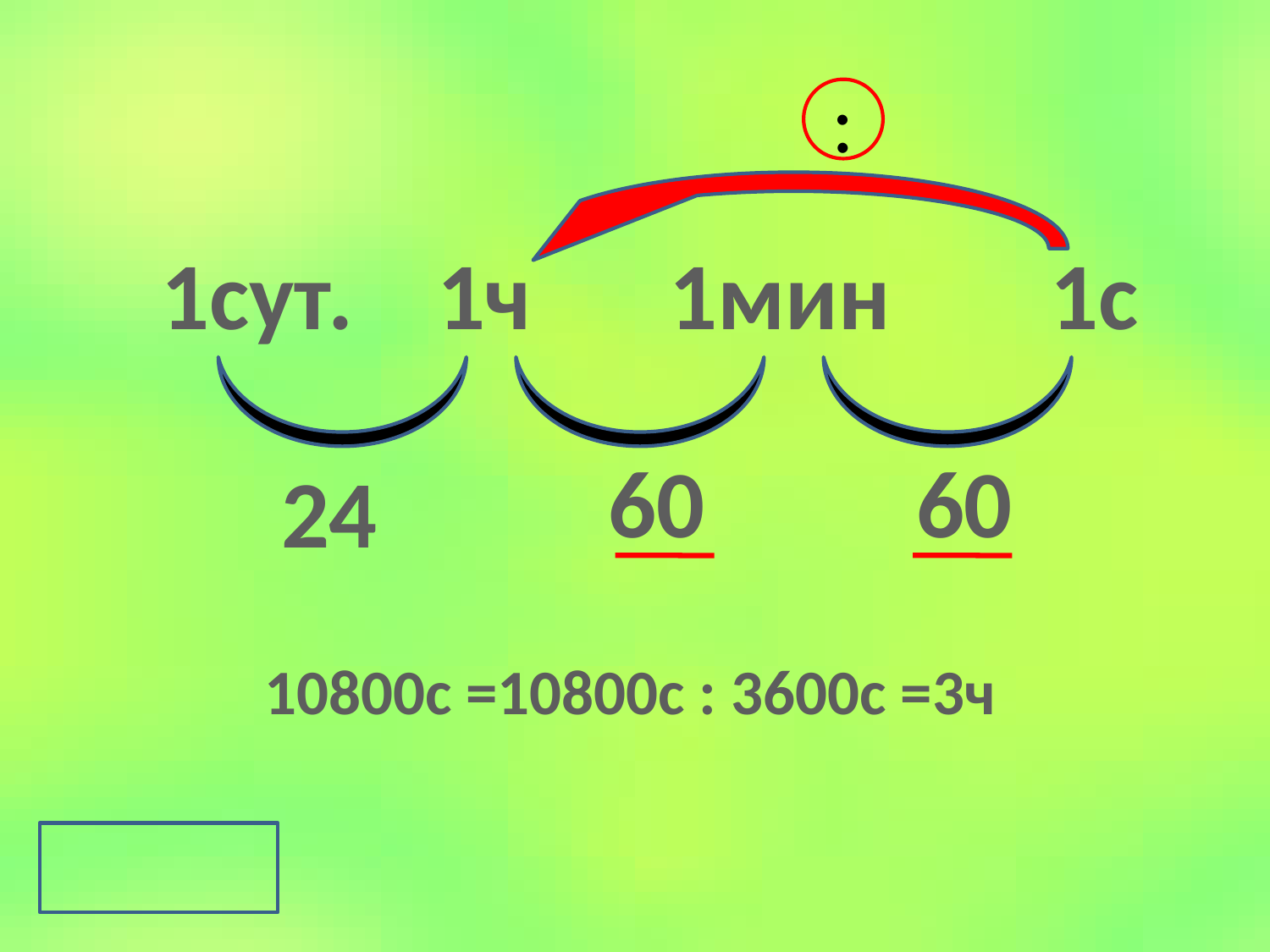

:

1сут.	 1ч		1мин		1с

60
60
24
10800с =10800с : 3600с =3ч